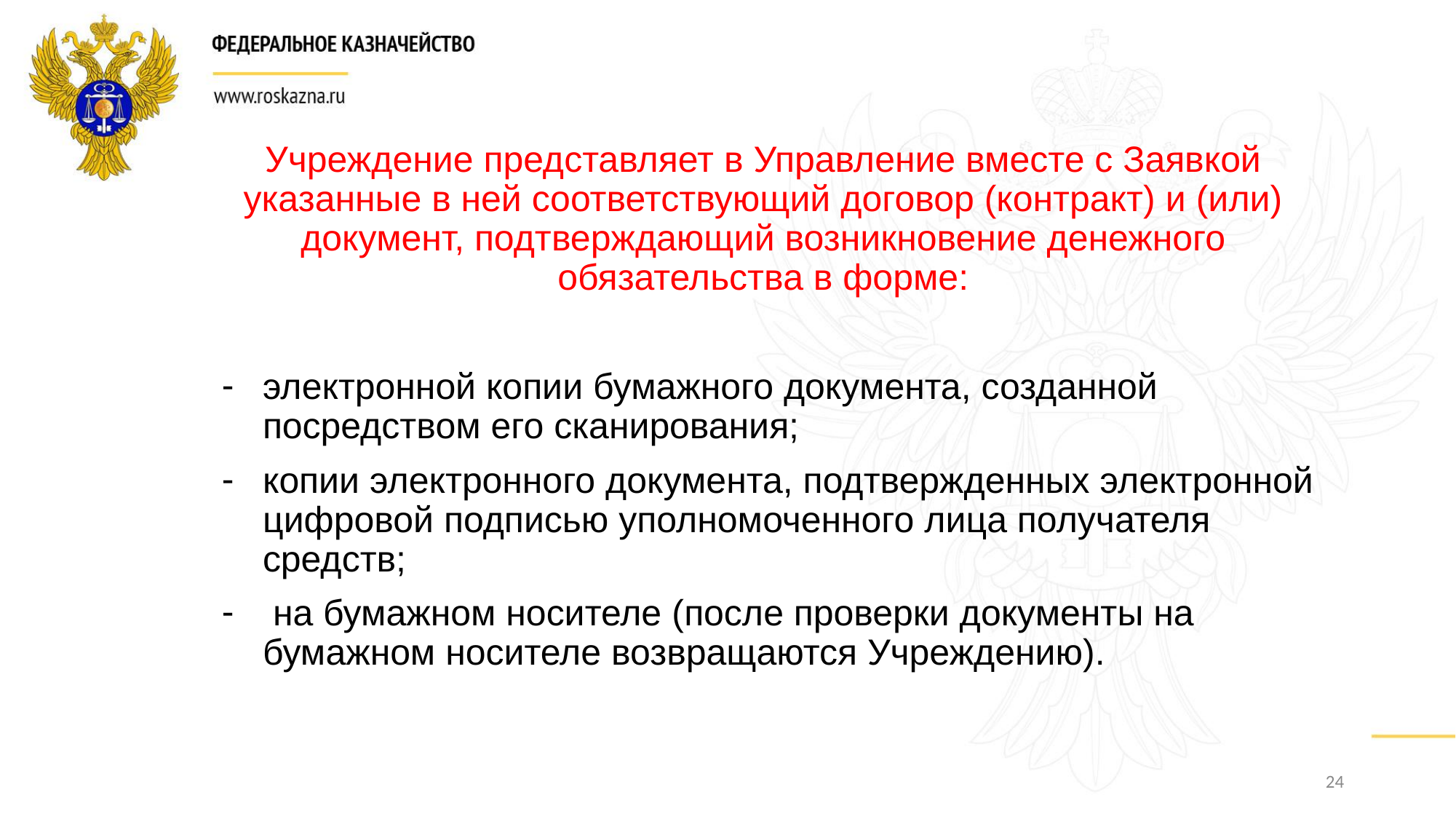

Учреждение представляет в Управление вместе с Заявкой указанные в ней соответствующий договор (контракт) и (или) документ, подтверждающий возникновение денежного обязательства в форме:

электронной копии бумажного документа, созданной посредством его сканирования;
копии электронного документа, подтвержденных электронной цифровой подписью уполномоченного лица получателя средств;
 на бумажном носителе (после проверки документы на бумажном носителе возвращаются Учреждению).

24